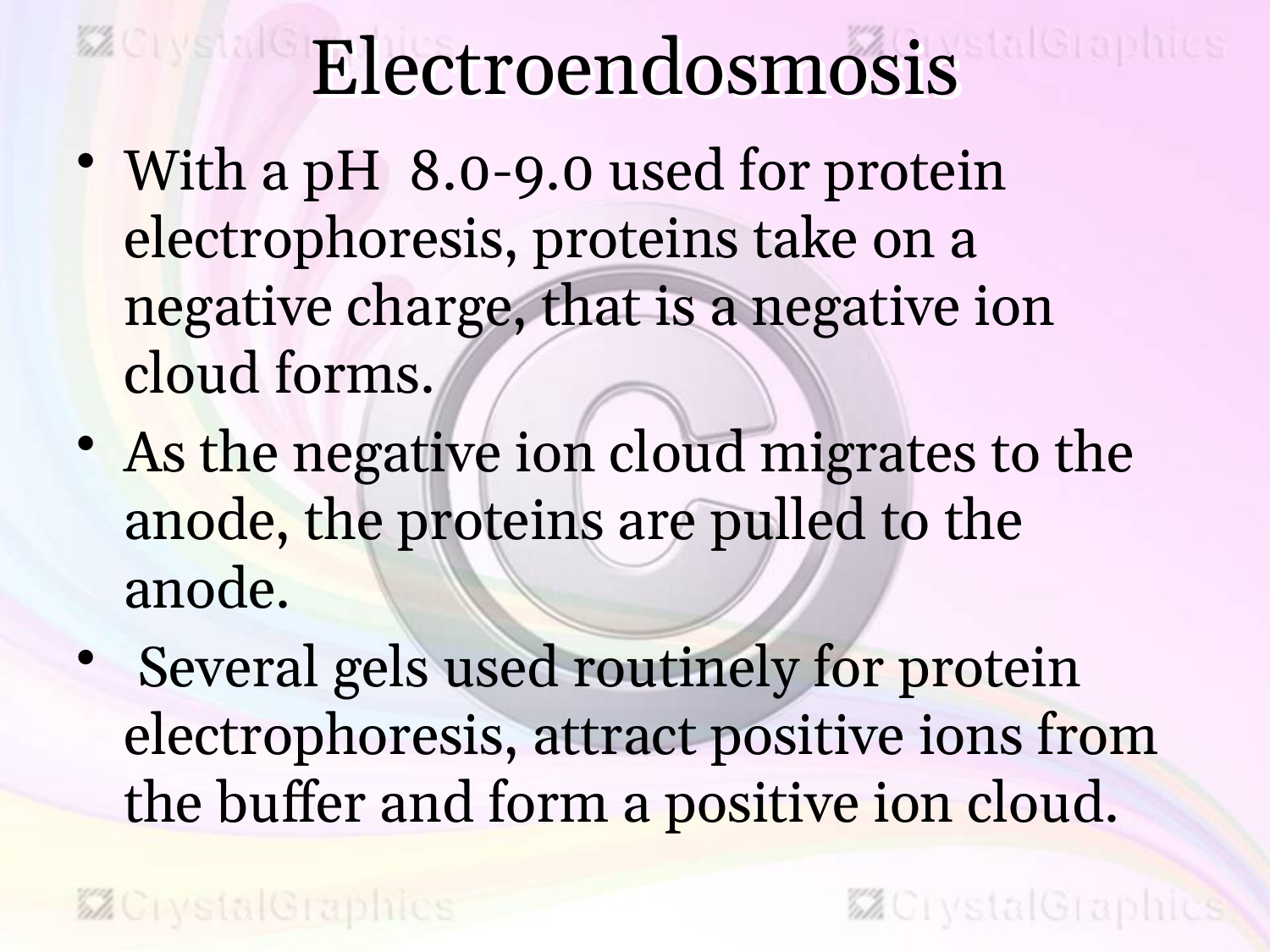

# Electroendosmosis
With a pH  8.0-9.0 used for protein electrophoresis, proteins take on a negative charge, that is a negative ion cloud forms.
As the negative ion cloud migrates to the anode, the proteins are pulled to the anode.
 Several gels used routinely for protein electrophoresis, attract positive ions from the buffer and form a positive ion cloud.